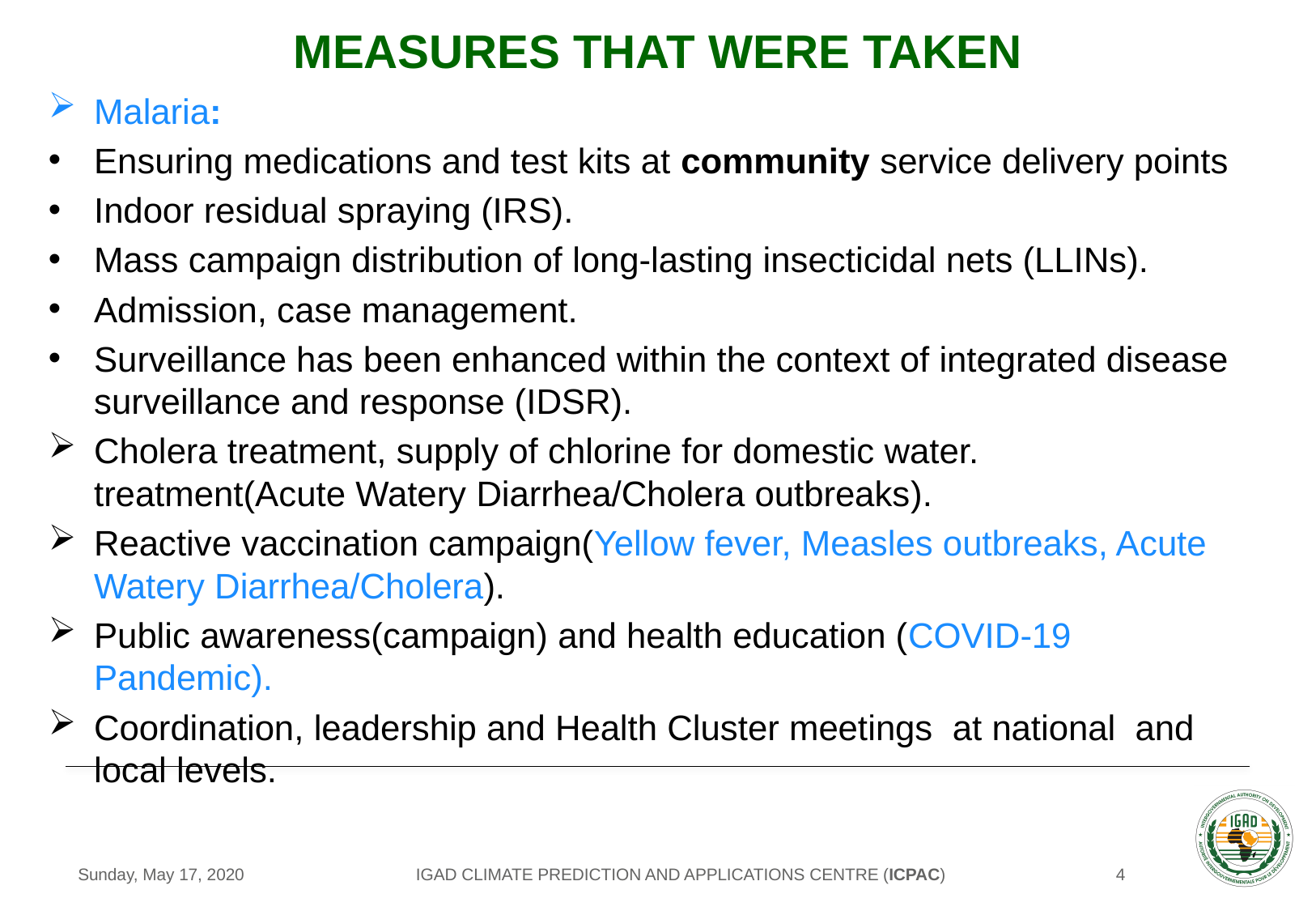

# Measures that were taken
Malaria:
Ensuring medications and test kits at community service delivery points
Indoor residual spraying (IRS).
Mass campaign distribution of long-lasting insecticidal nets (LLINs).
Admission, case management.
Surveillance has been enhanced within the context of integrated disease surveillance and response (IDSR).
Cholera treatment, supply of chlorine for domestic water. treatment(Acute Watery Diarrhea/Cholera outbreaks).
Reactive vaccination campaign(Yellow fever, Measles outbreaks, Acute Watery Diarrhea/Cholera).
Public awareness(campaign) and health education (COVID-19 Pandemic).
Coordination, leadership and Health Cluster meetings  at national  and local levels.
IGAD CLIMATE PREDICTION AND APPLICATIONS CENTRE (ICPAC)
Sunday, May 17, 2020
4